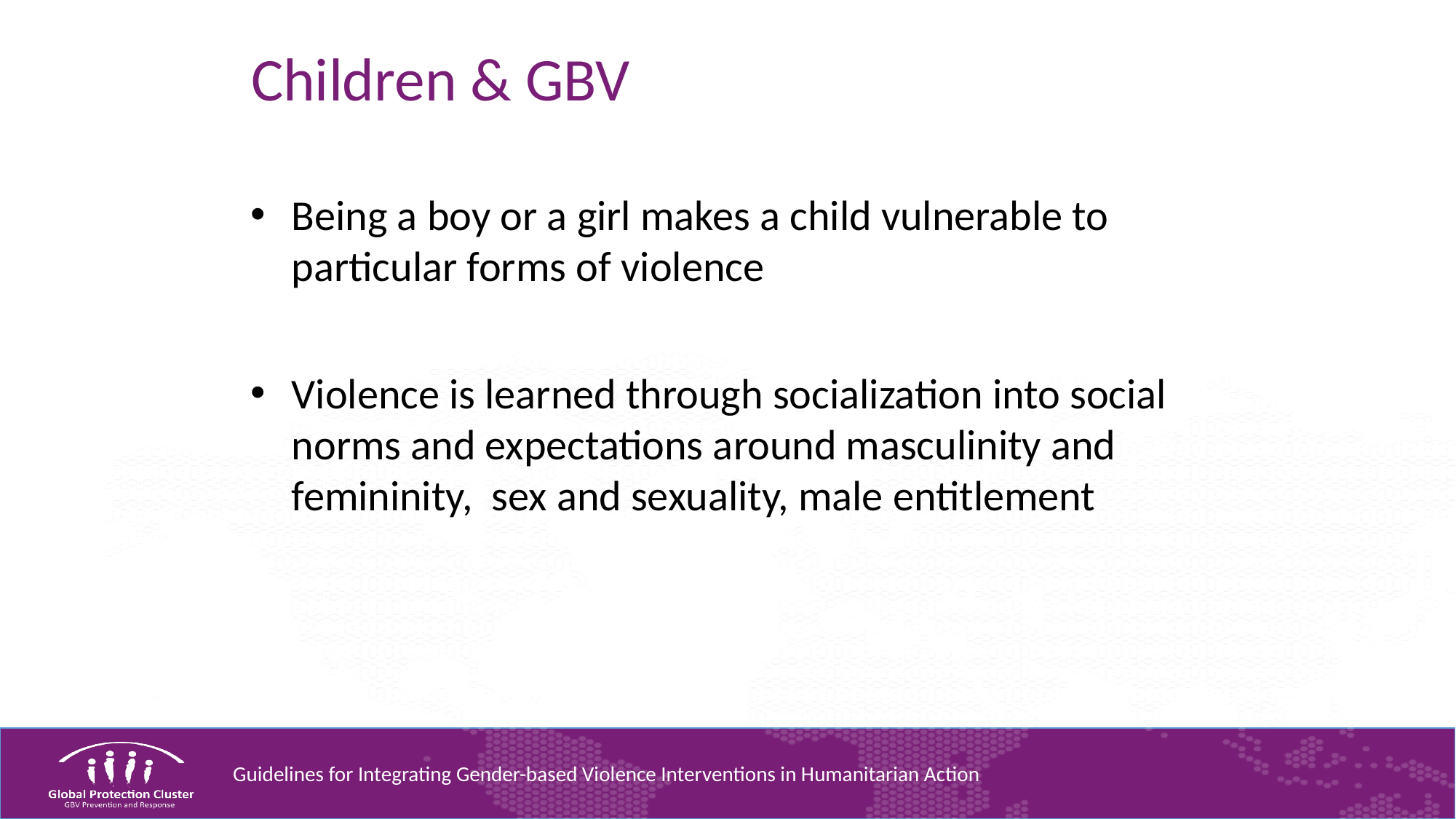

# Children & GBV
Being a boy or a girl makes a child vulnerable to particular forms of violence

Violence is learned through socialization into social norms and expectations around masculinity and femininity,  sex and sexuality, male entitlement